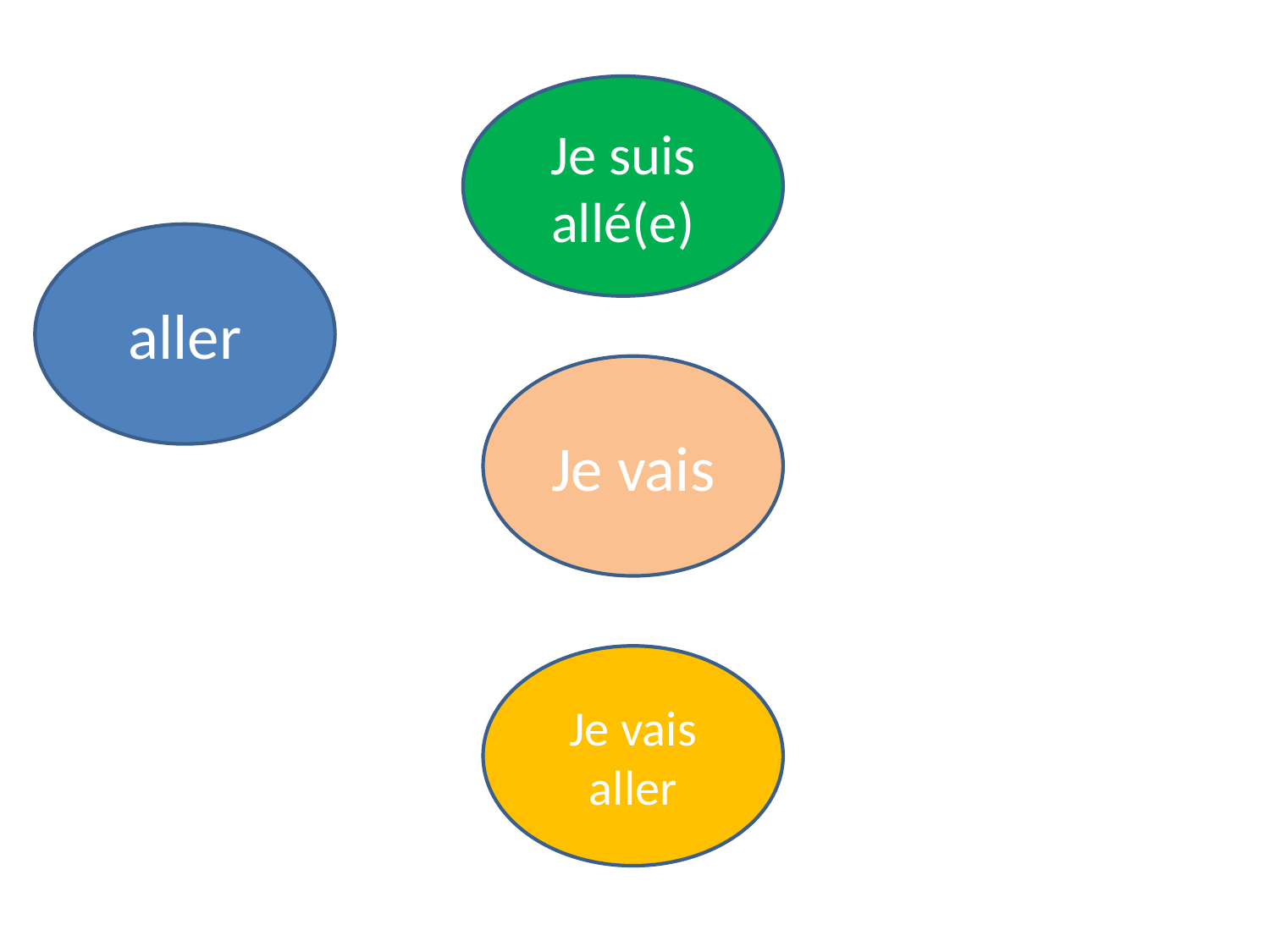

Je suis allé(e)
aller
Je vais
Je vais aller